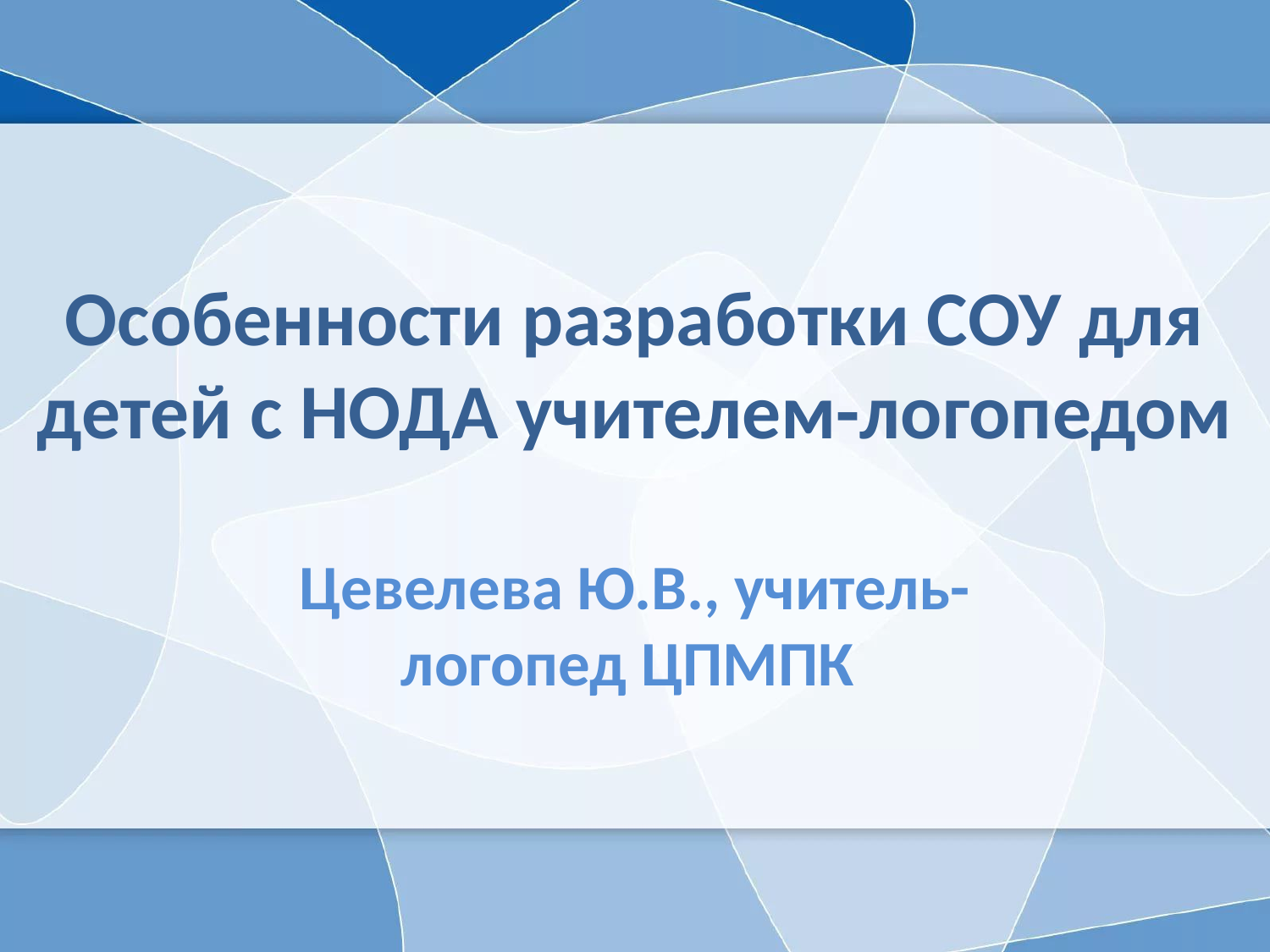

# Особенности разработки СОУ для детей с НОДА учителем-логопедом
Цевелева Ю.В., учитель-логопед ЦПМПК